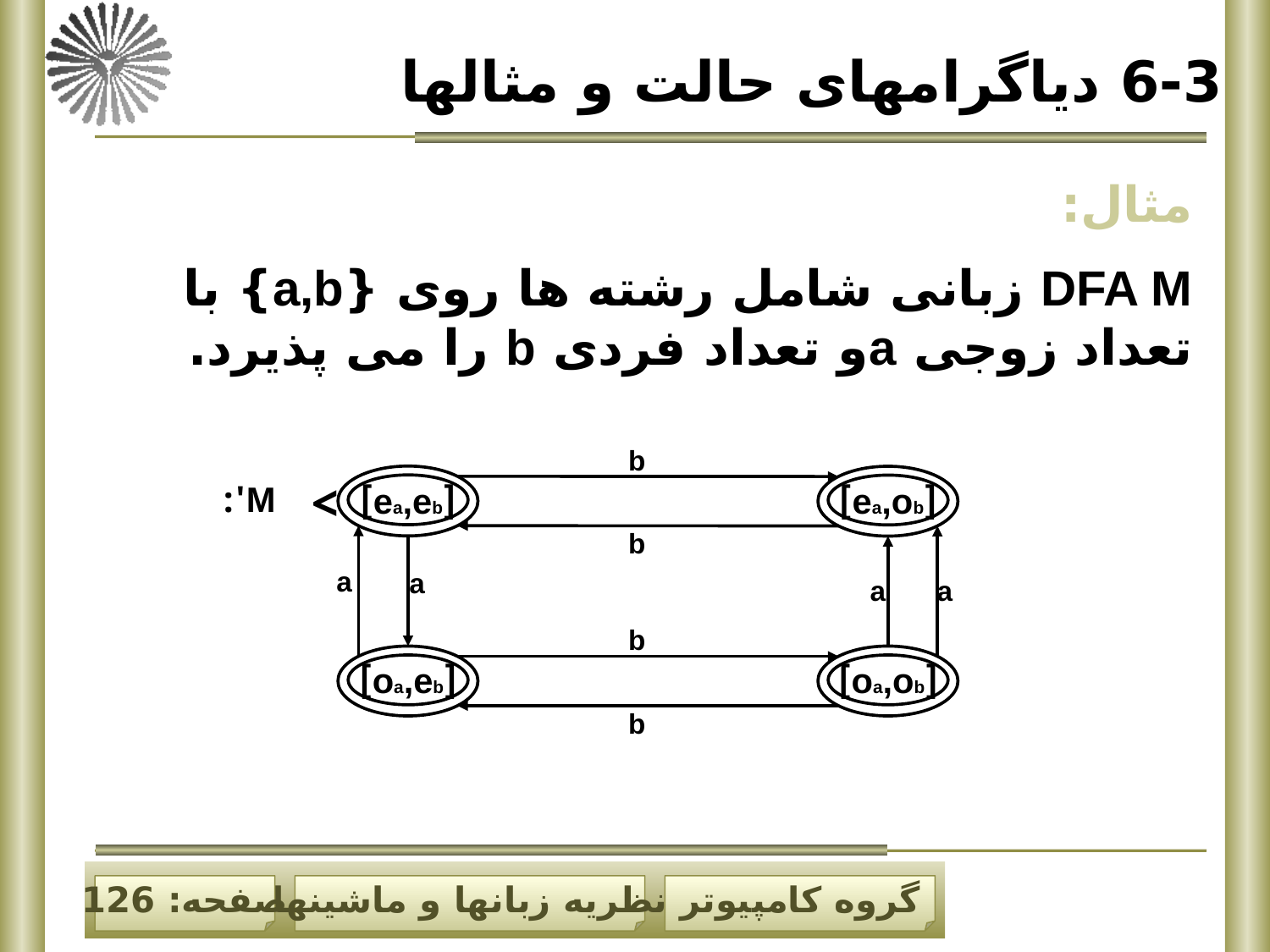

6-3 دیاگرامهای حالت و مثالها
مثال:
DFA M زبانی شامل رشته ها روی {a,b} با تعداد زوجی aو تعداد فردی b را می پذیرد.
b
>

[ea,eb]

[ea,ob]
M':
b
a
a
a
a
b

[oa,eb]

[oa,ob]
b